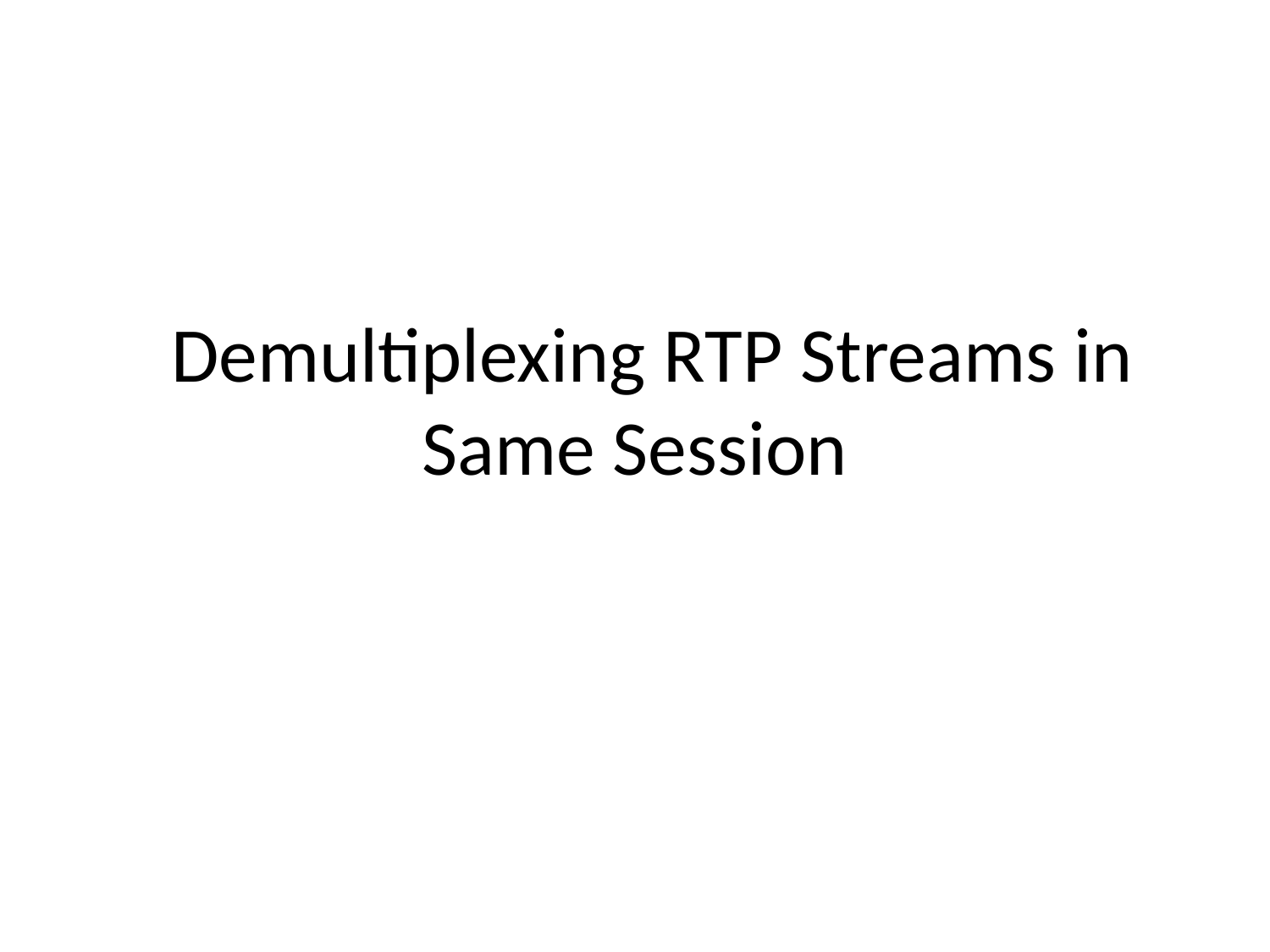

# Demultiplexing RTP Streams in Same Session